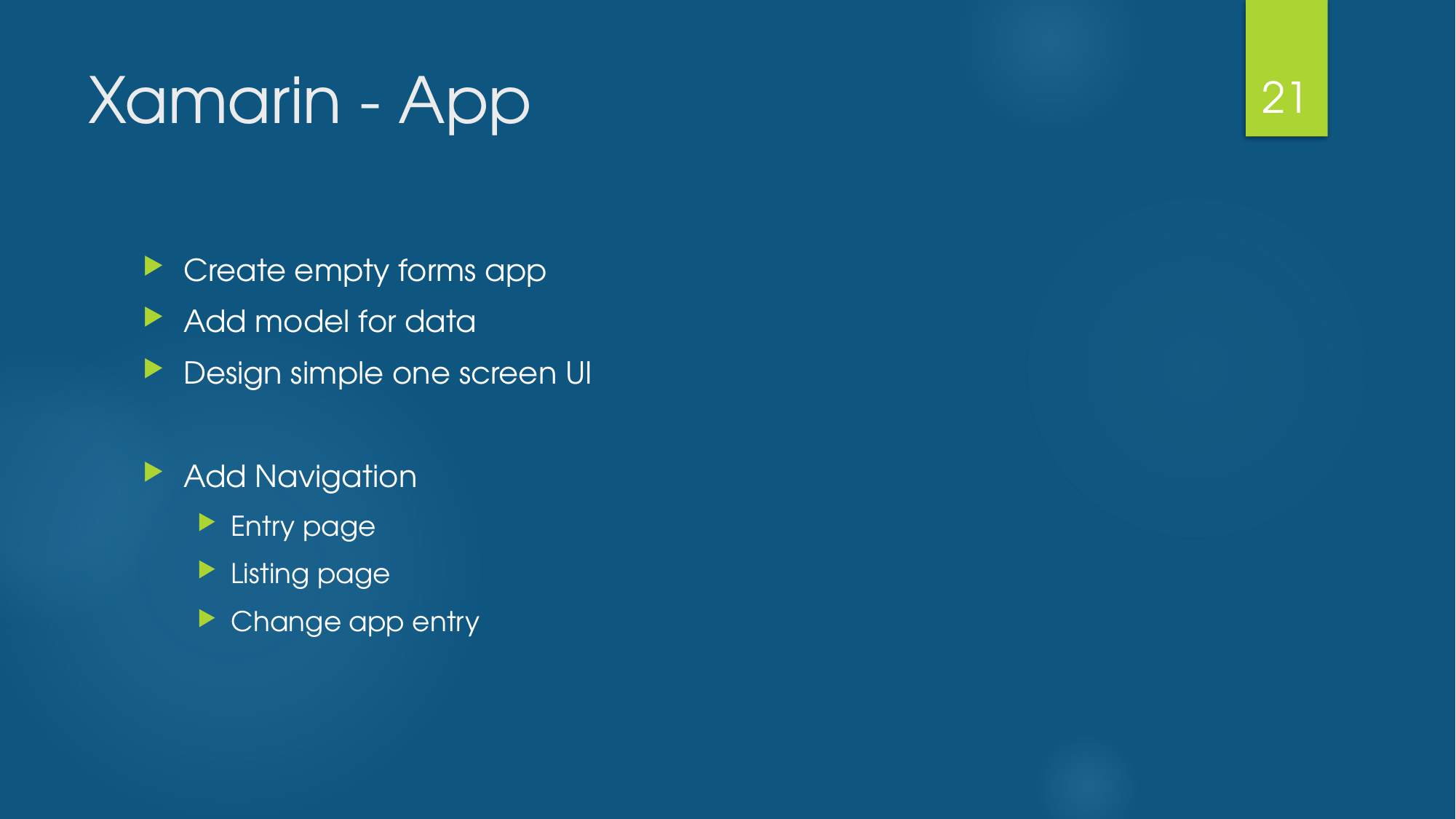

21
# Xamarin - App
Create empty forms app
Add model for data
Design simple one screen UI

Add Navigation
Entry page
Listing page
Change app entry